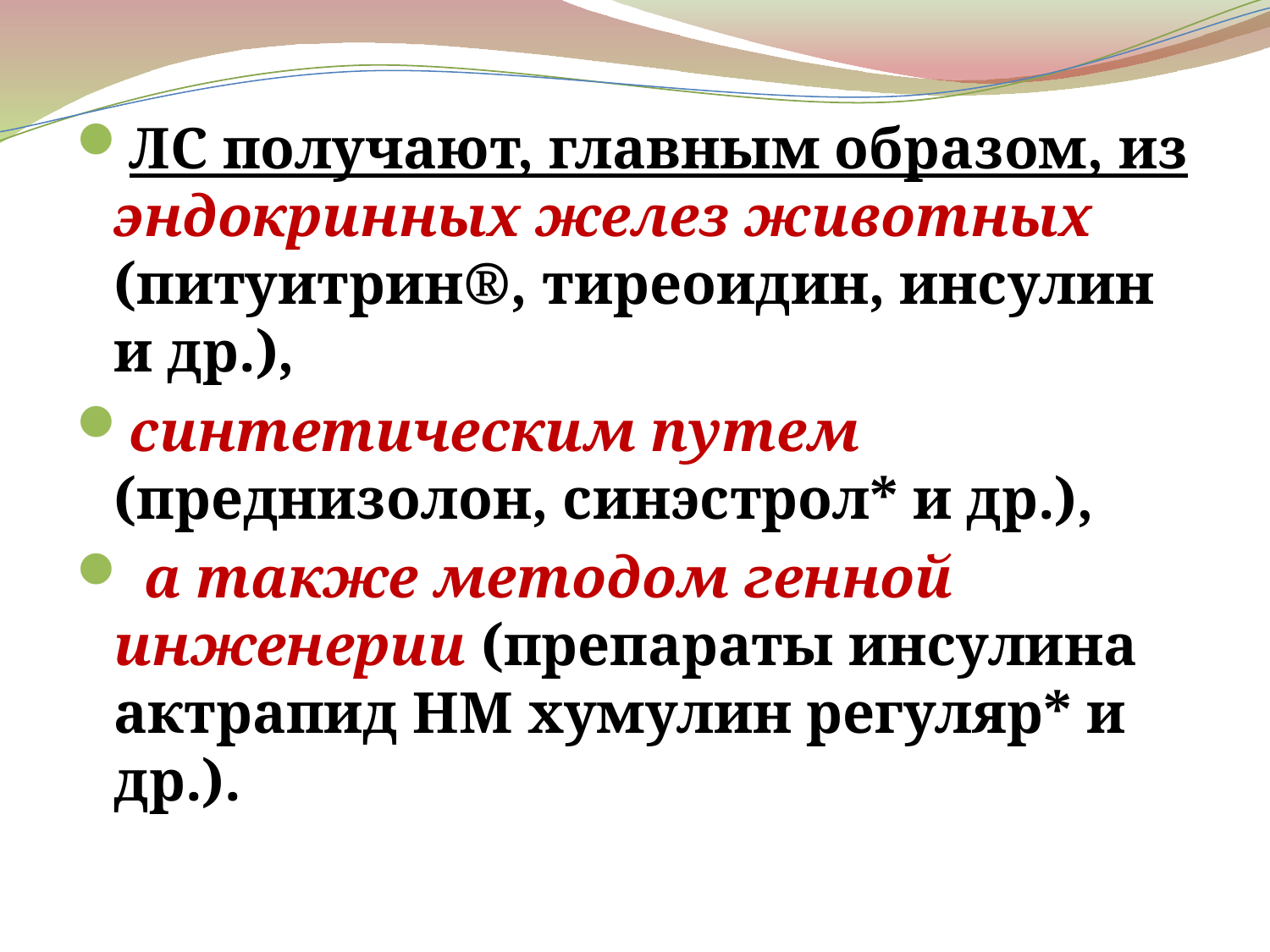

ЛC получают, главным образом, из эндокринных желез животных (питуитрин®, тиреоидин, инсулин и др.),
синтетическим путем (преднизолон, синэстрол* и др.),
 а также методом генной инженерии (препараты инсулина актрапид НМ хумулин регуляр* и др.).